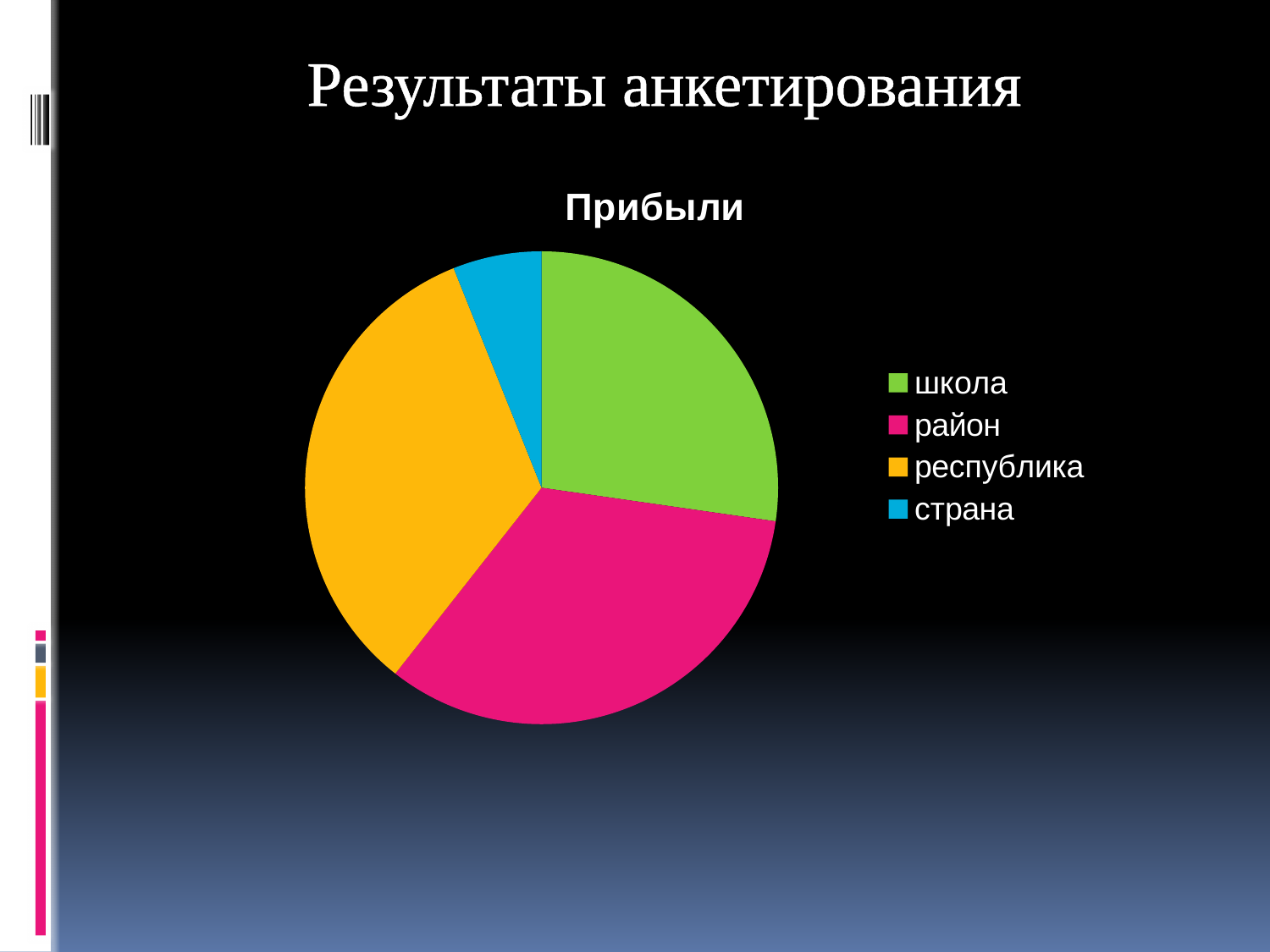

# Результаты анкетирования

### Chart: Прибыли

| Category | Продажи |
|---|---|
| школа | 27.0 |
| район | 33.0 |
| республика | 33.0 |
| страна | 6.0 |